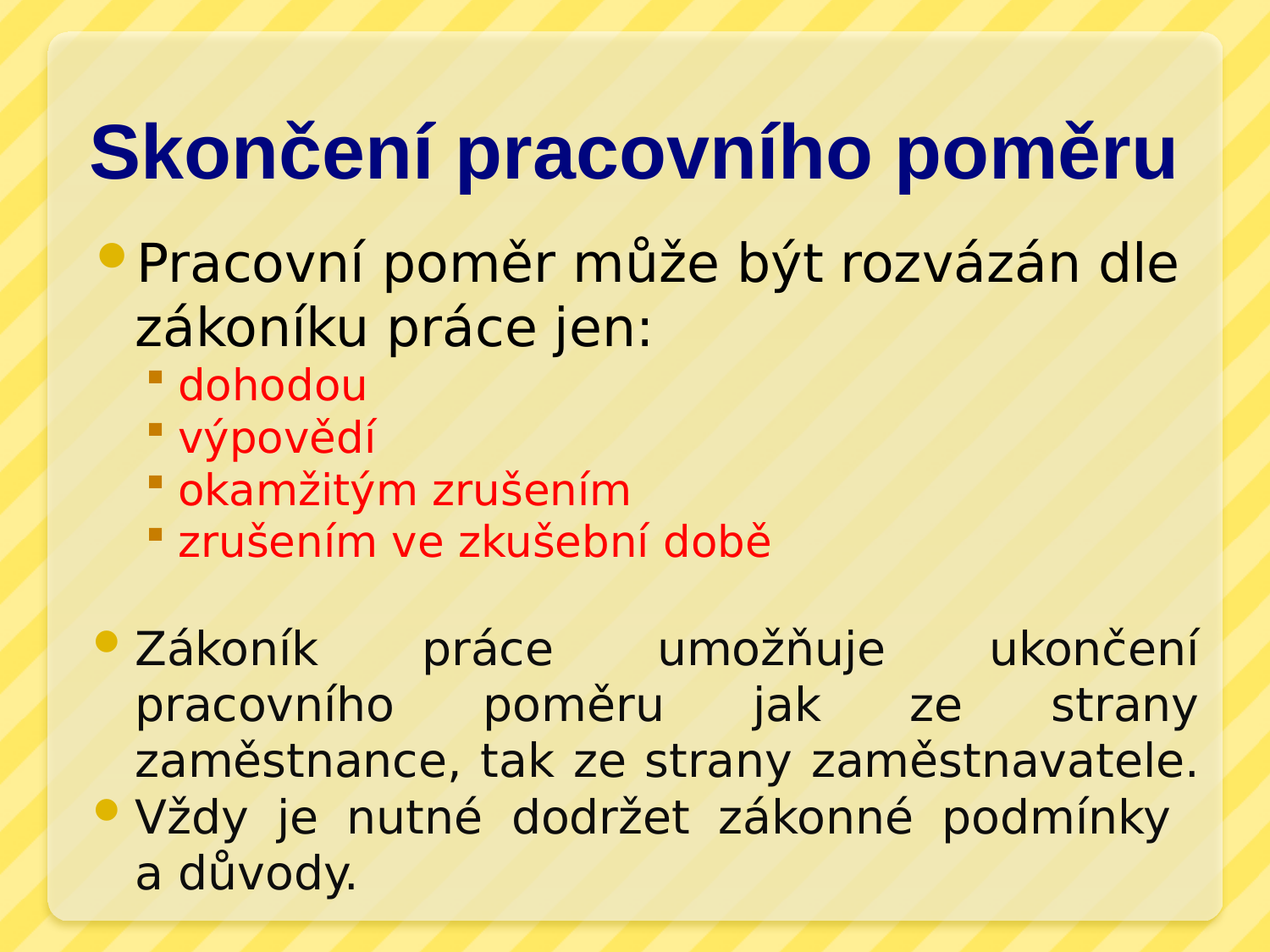

# Skončení pracovního poměru
Pracovní poměr může být rozvázán dle zákoníku práce jen:
dohodou
výpovědí
okamžitým zrušením
zrušením ve zkušební době

Zákoník práce umožňuje ukončení pracovního poměru jak ze strany zaměstnance, tak ze strany zaměstnavatele.
Vždy je nutné dodržet zákonné podmínky
a důvody.